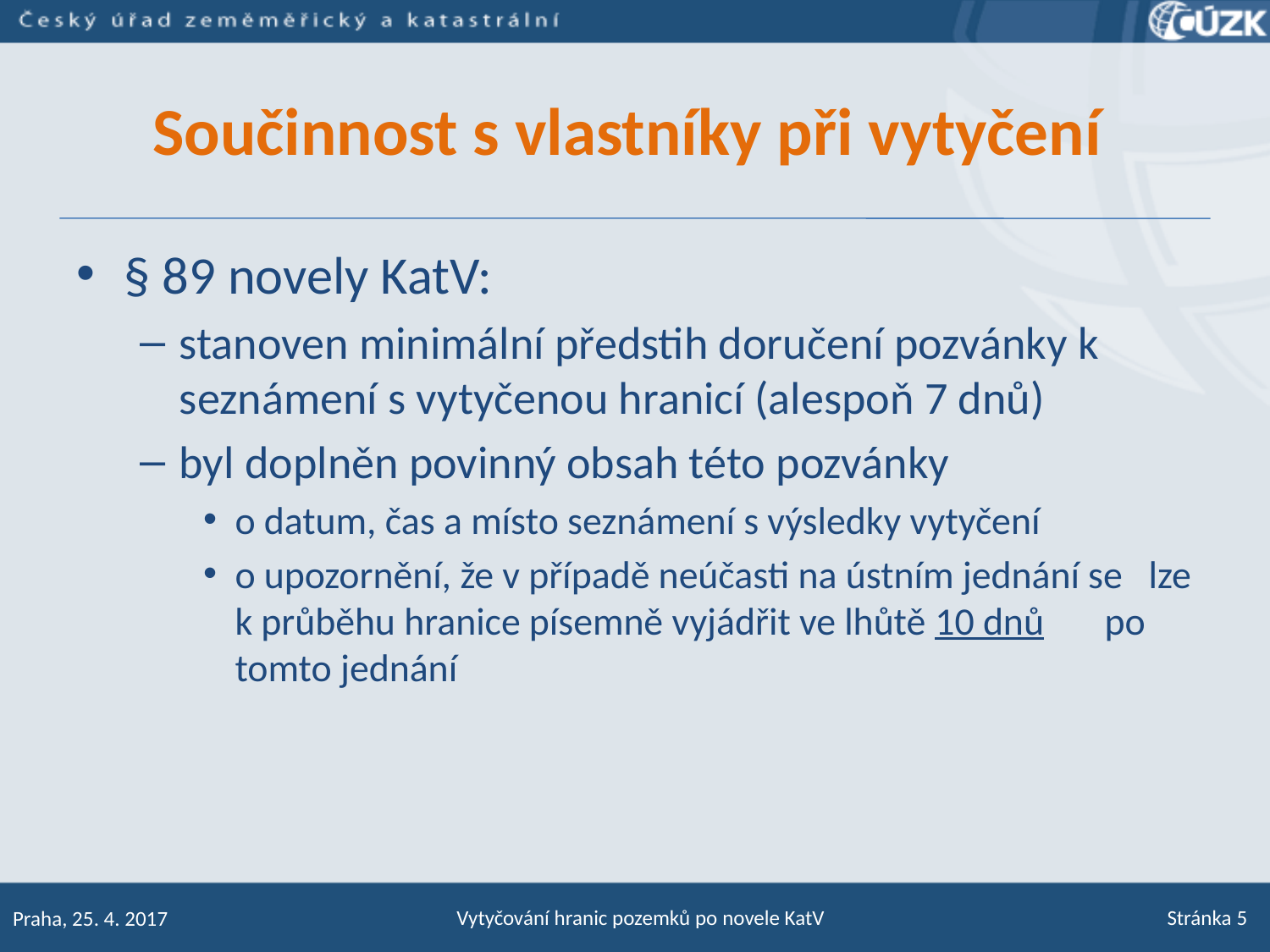

# Součinnost s vlastníky při vytyčení
§ 89 novely KatV:
stanoven minimální předstih doručení pozvánky k seznámení s vytyčenou hranicí (alespoň 7 dnů)
byl doplněn povinný obsah této pozvánky
o datum, čas a místo seznámení s výsledky vytyčení
o upozornění, že v případě neúčasti na ústním jednání se   lze k průběhu hranice písemně vyjádřit ve lhůtě 10 dnů       po tomto jednání

Vytyčování hranic pozemků po novele KatV
Stránka 5
Praha, 25. 4. 2017